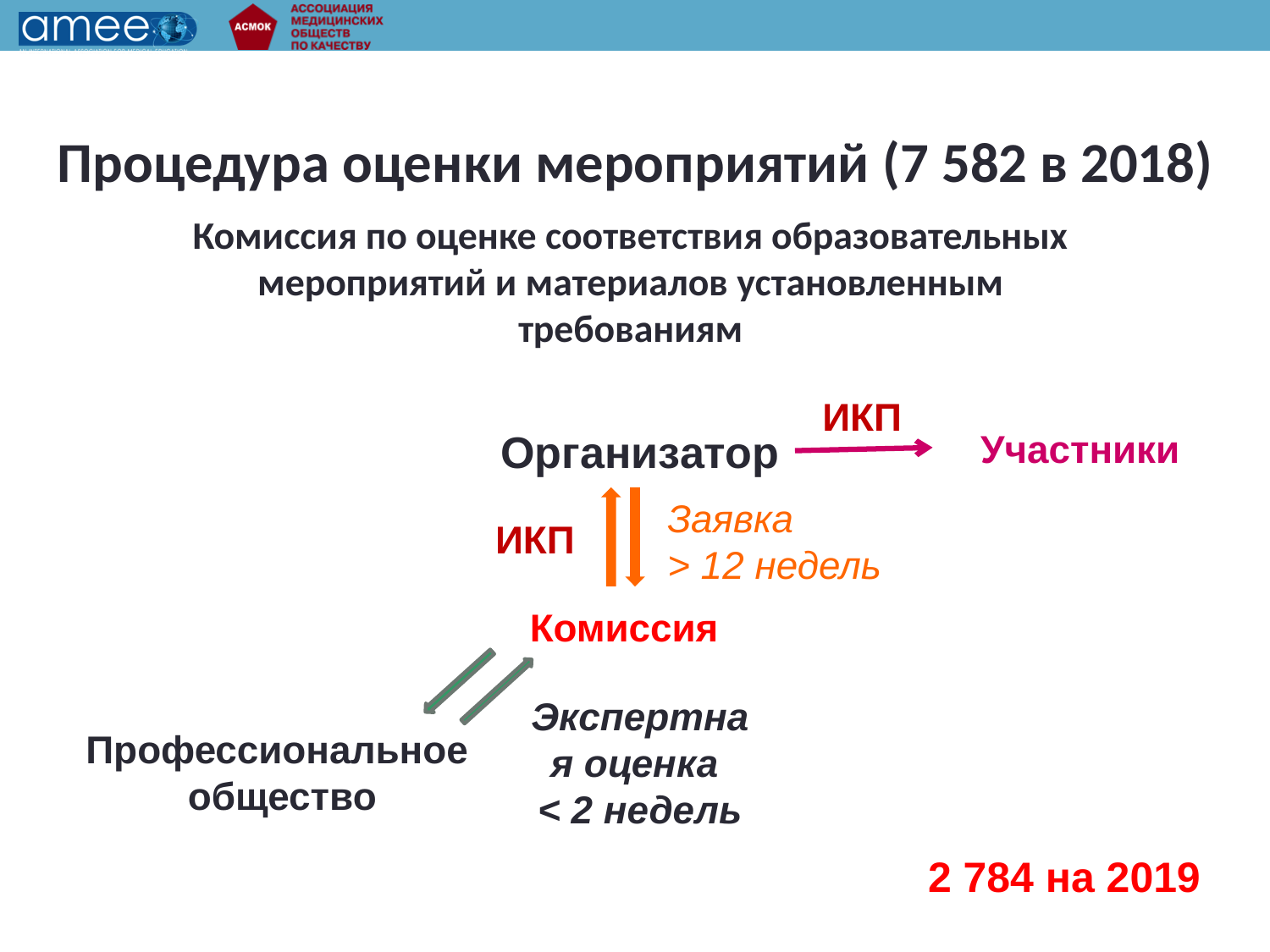

Процедура оценки мероприятий (7 582 в 2018)
Комиссия по оценке соответствия образовательных мероприятий и материалов установленным требованиям
ИКП
Организатор
Участники

Заявка
> 12 недель
ИКП
Комиссия

Экспертная оценка
< 2 недель
Профессиональное
общество
2 784 на 2019